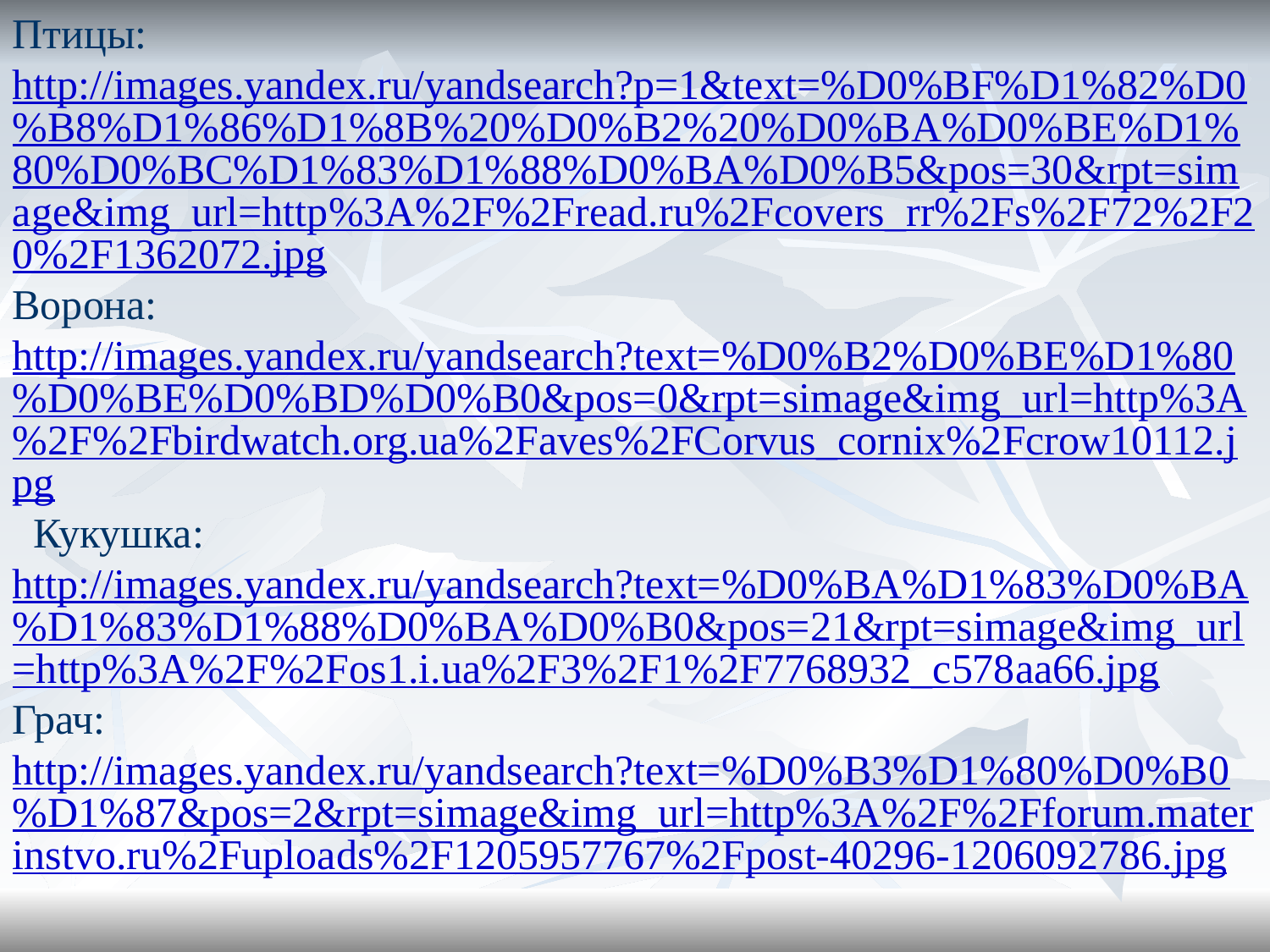

Птицы: http://images.yandex.ru/yandsearch?p=1&text=%D0%BF%D1%82%D0%B8%D1%86%D1%8B%20%D0%B2%20%D0%BA%D0%BE%D1%80%D0%BC%D1%83%D1%88%D0%BA%D0%B5&pos=30&rpt=simage&img_url=http%3A%2F%2Fread.ru%2Fcovers_rr%2Fs%2F72%2F20%2F1362072.jpg
Ворона: http://images.yandex.ru/yandsearch?text=%D0%B2%D0%BE%D1%80%D0%BE%D0%BD%D0%B0&pos=0&rpt=simage&img_url=http%3A%2F%2Fbirdwatch.org.ua%2Faves%2FCorvus_cornix%2Fcrow10112.jpg  Кукушка: http://images.yandex.ru/yandsearch?text=%D0%BA%D1%83%D0%BA%D1%83%D1%88%D0%BA%D0%B0&pos=21&rpt=simage&img_url=http%3A%2F%2Fos1.i.ua%2F3%2F1%2F7768932_c578aa66.jpg
Грач: http://images.yandex.ru/yandsearch?text=%D0%B3%D1%80%D0%B0%D1%87&pos=2&rpt=simage&img_url=http%3A%2F%2Fforum.materinstvo.ru%2Fuploads%2F1205957767%2Fpost-40296-1206092786.jpg